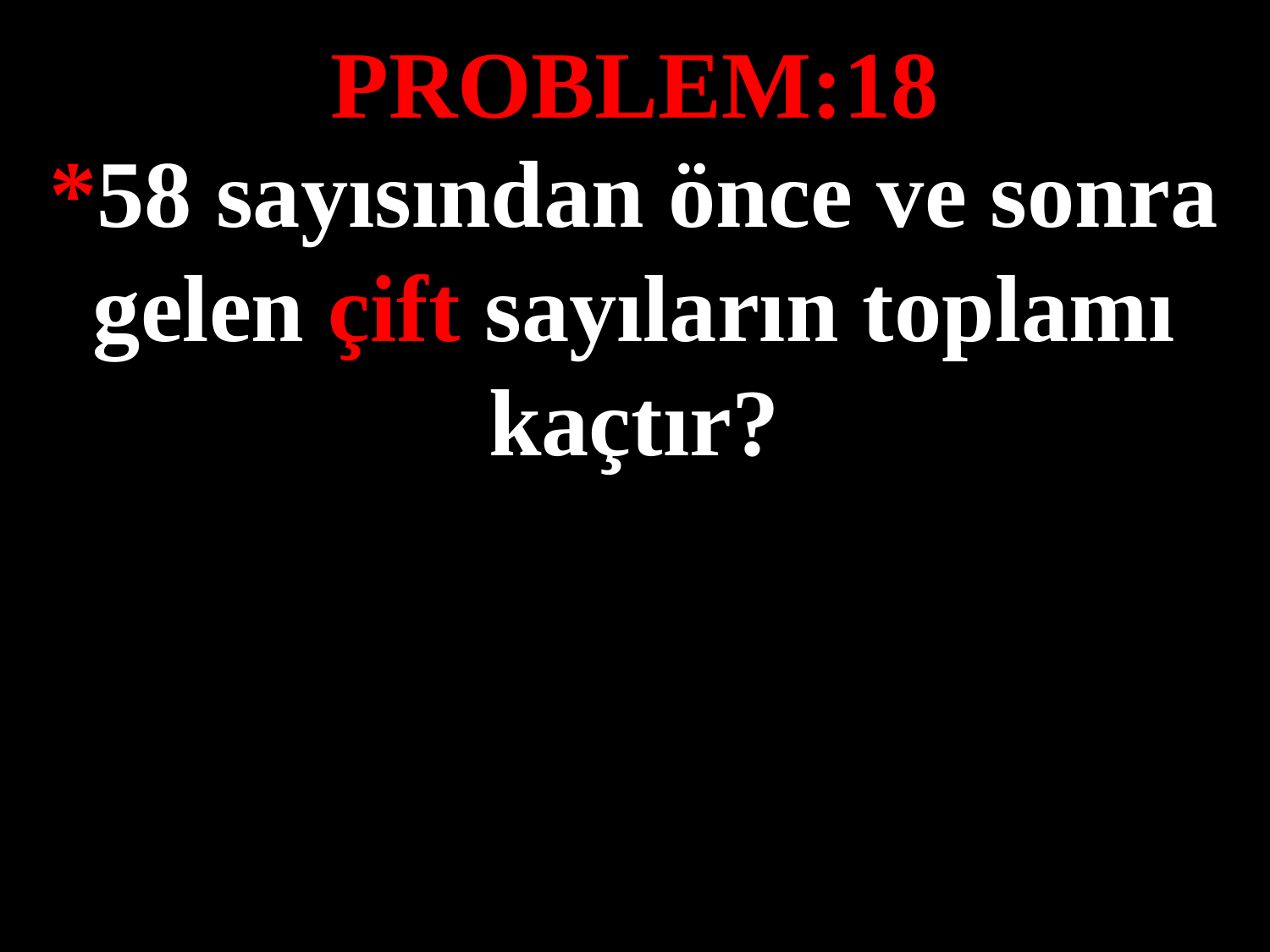

PROBLEM:18
*58 sayısından önce ve sonra gelen çift sayıların toplamı kaçtır?
#